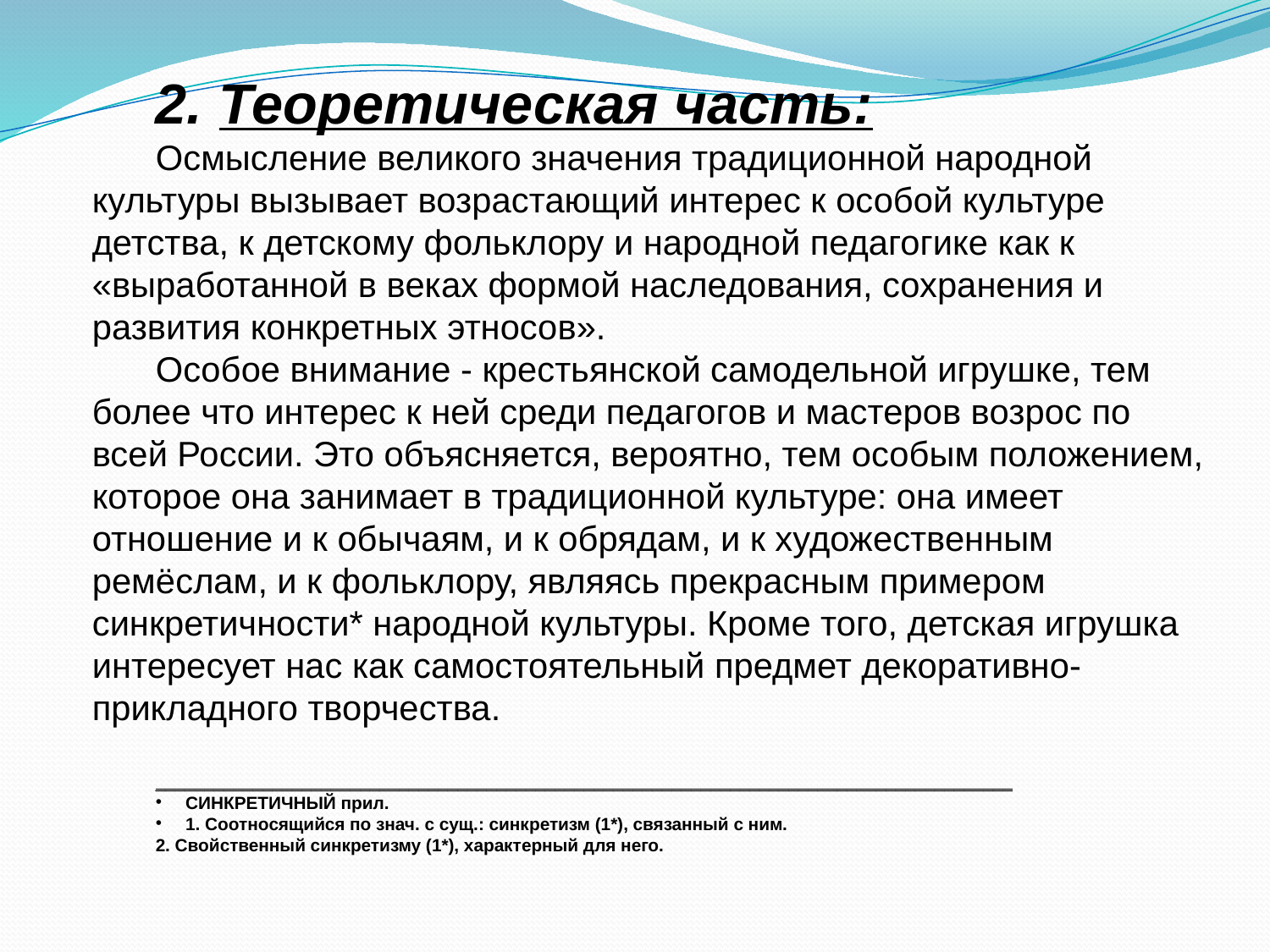

2.	Теоретическая часть:
Осмысление великого значения традиционной народной культуры вызывает возрастающий интерес к особой культуре детства, к детскому фольклору и народной педагогике как к «выработанной в веках формой наследования, сохранения и развития конкретных этносов».
Особое внимание - крестьянской самодельной игрушке, тем более что интерес к ней среди педагогов и мастеров возрос по всей России. Это объясняется, вероятно, тем особым положением, которое она занимает в традиционной культуре: она имеет отношение и к обычаям, и к обрядам, и к художественным ремёслам, и к фольклору, являясь прекрасным примером синкретичности* народной культуры. Кроме того, детская игрушка интересует нас как самостоятельный предмет декоративно-прикладного творчества.

________________________________________________________________________________________
СИНКРЕТИЧНЫЙ прил.
1. Соотносящийся по знач. с сущ.: синкретизм (1*), связанный с ним.
2. Свойственный синкретизму (1*), характерный для него.